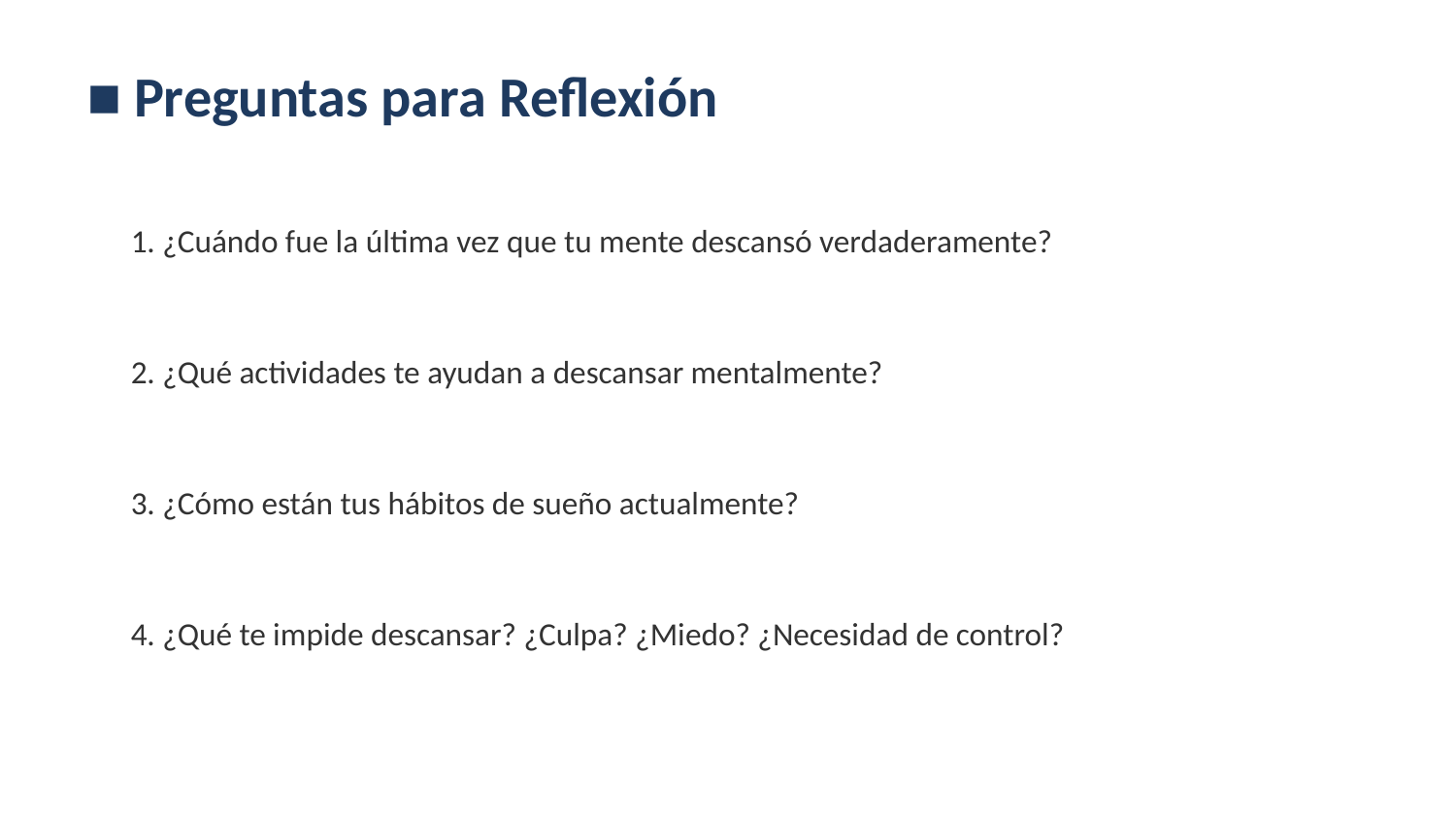

■ Preguntas para Reflexión
1. ¿Cuándo fue la última vez que tu mente descansó verdaderamente?
2. ¿Qué actividades te ayudan a descansar mentalmente?
3. ¿Cómo están tus hábitos de sueño actualmente?
4. ¿Qué te impide descansar? ¿Culpa? ¿Miedo? ¿Necesidad de control?